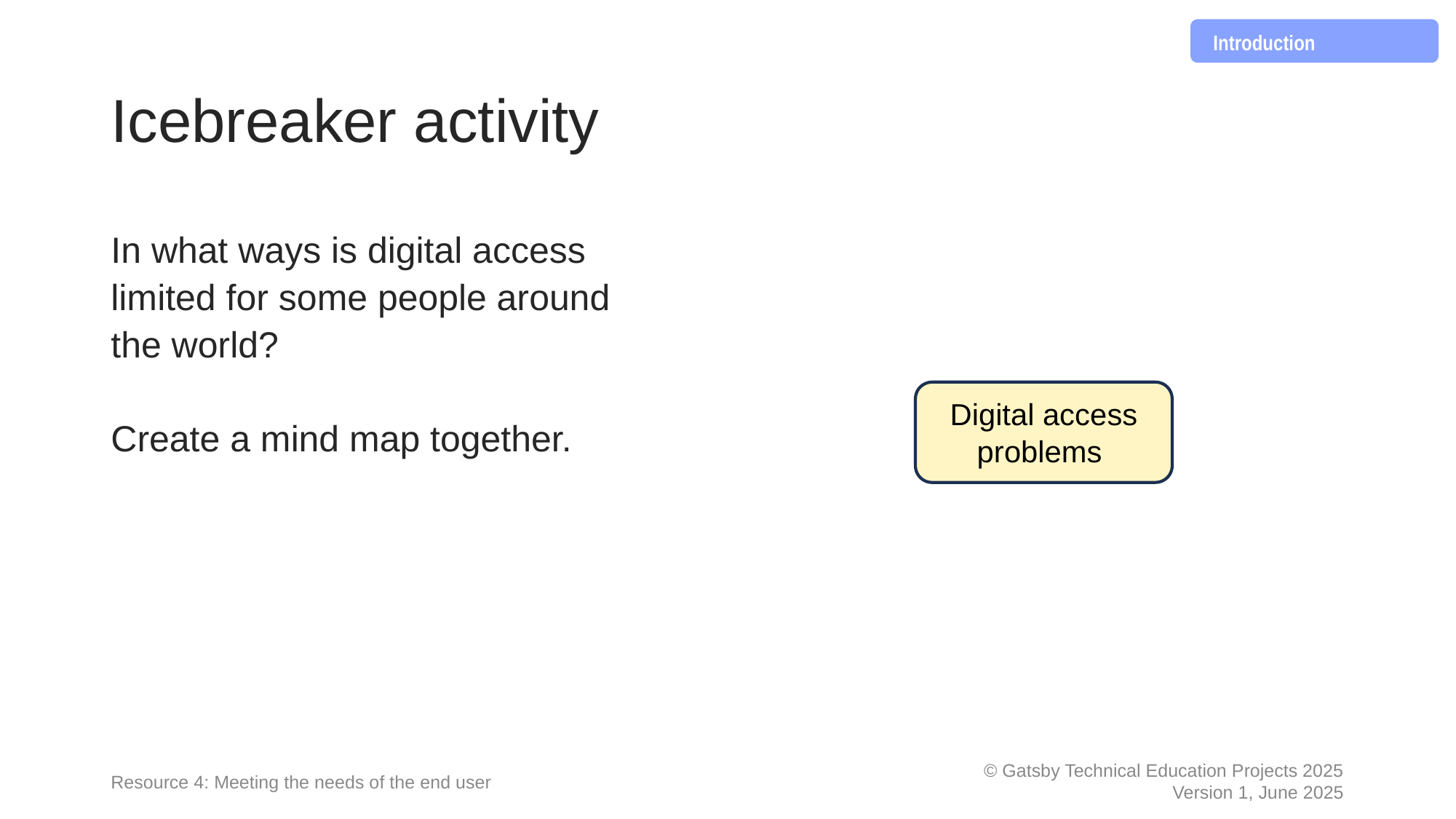

Introduction
# Icebreaker activity
In what ways is digital access limited for some people around the world?

Create a mind map together.

Digital access problems
Resource 4: Meeting the needs of the end user